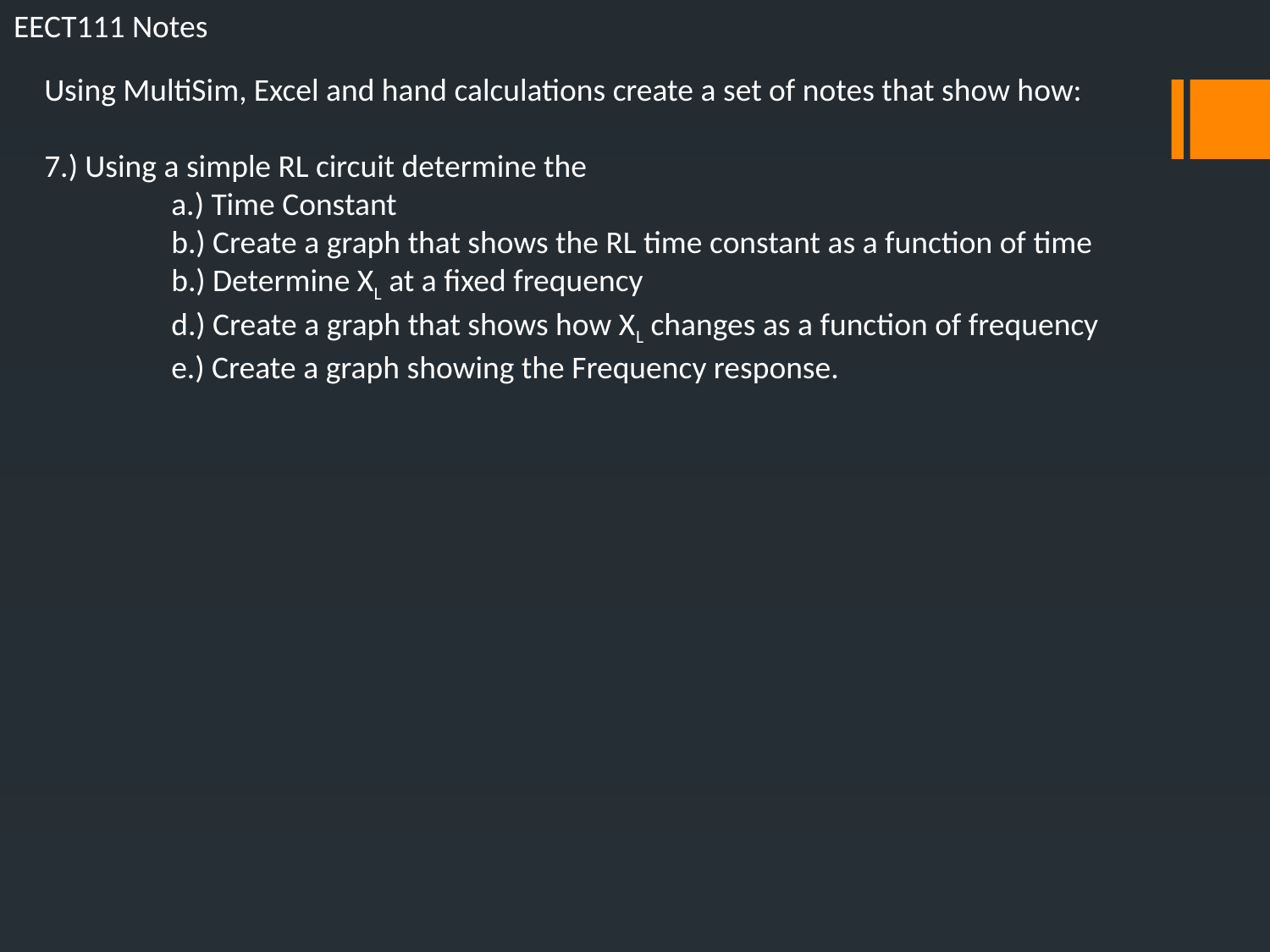

EECT111 Notes
Using MultiSim, Excel and hand calculations create a set of notes that show how:

7.) Using a simple RL circuit determine the
  	a.) Time Constant
	b.) Create a graph that shows the RL time constant as a function of time
     	b.) Determine XL at a fixed frequency
	d.) Create a graph that shows how XL changes as a function of frequency
	e.) Create a graph showing the Frequency response.